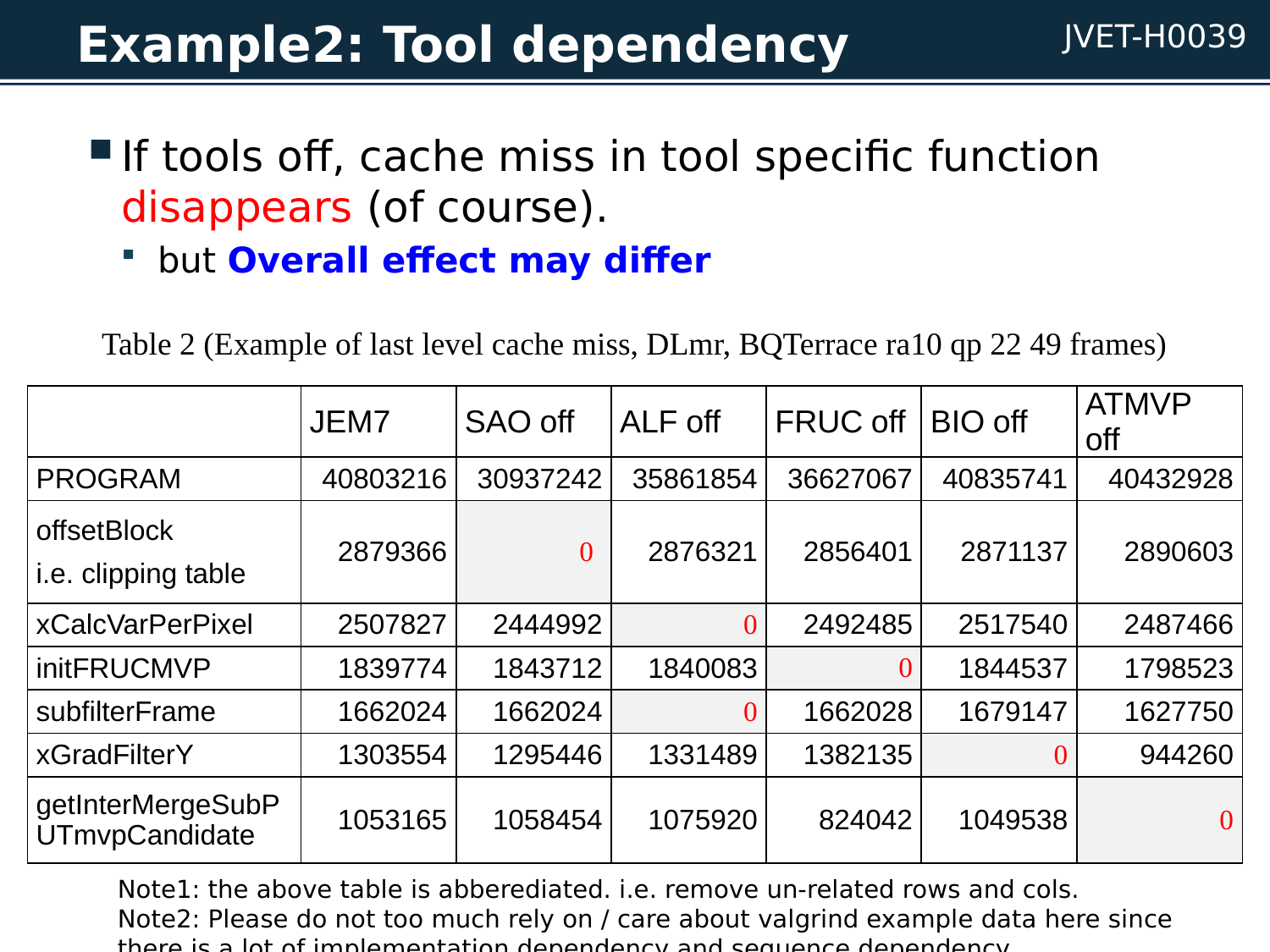

# Example2: Tool dependency
If tools off, cache miss in tool specific function disappears (of course).
but Overall effect may differ
Table 2 (Example of last level cache miss, DLmr, BQTerrace ra10 qp 22 49 frames)
|  | JEM7 | SAO off | ALF off | FRUC off | BIO off | ATMVP off |
| --- | --- | --- | --- | --- | --- | --- |
| PROGRAM | 40803216 | 30937242 | 35861854 | 36627067 | 40835741 | 40432928 |
| offsetBlock i.e. clipping table | 2879366 | 0 | 2876321 | 2856401 | 2871137 | 2890603 |
| xCalcVarPerPixel | 2507827 | 2444992 | 0 | 2492485 | 2517540 | 2487466 |
| initFRUCMVP | 1839774 | 1843712 | 1840083 | 0 | 1844537 | 1798523 |
| subfilterFrame | 1662024 | 1662024 | 0 | 1662028 | 1679147 | 1627750 |
| xGradFilterY | 1303554 | 1295446 | 1331489 | 1382135 | 0 | 944260 |
| getInterMergeSubPUTmvpCandidate | 1053165 | 1058454 | 1075920 | 824042 | 1049538 | 0 |
Note1: the above table is abberediated. i.e. remove un-related rows and cols.
Note2: Please do not too much rely on / care about valgrind example data here since there is a lot of implementation dependency and sequence dependency.